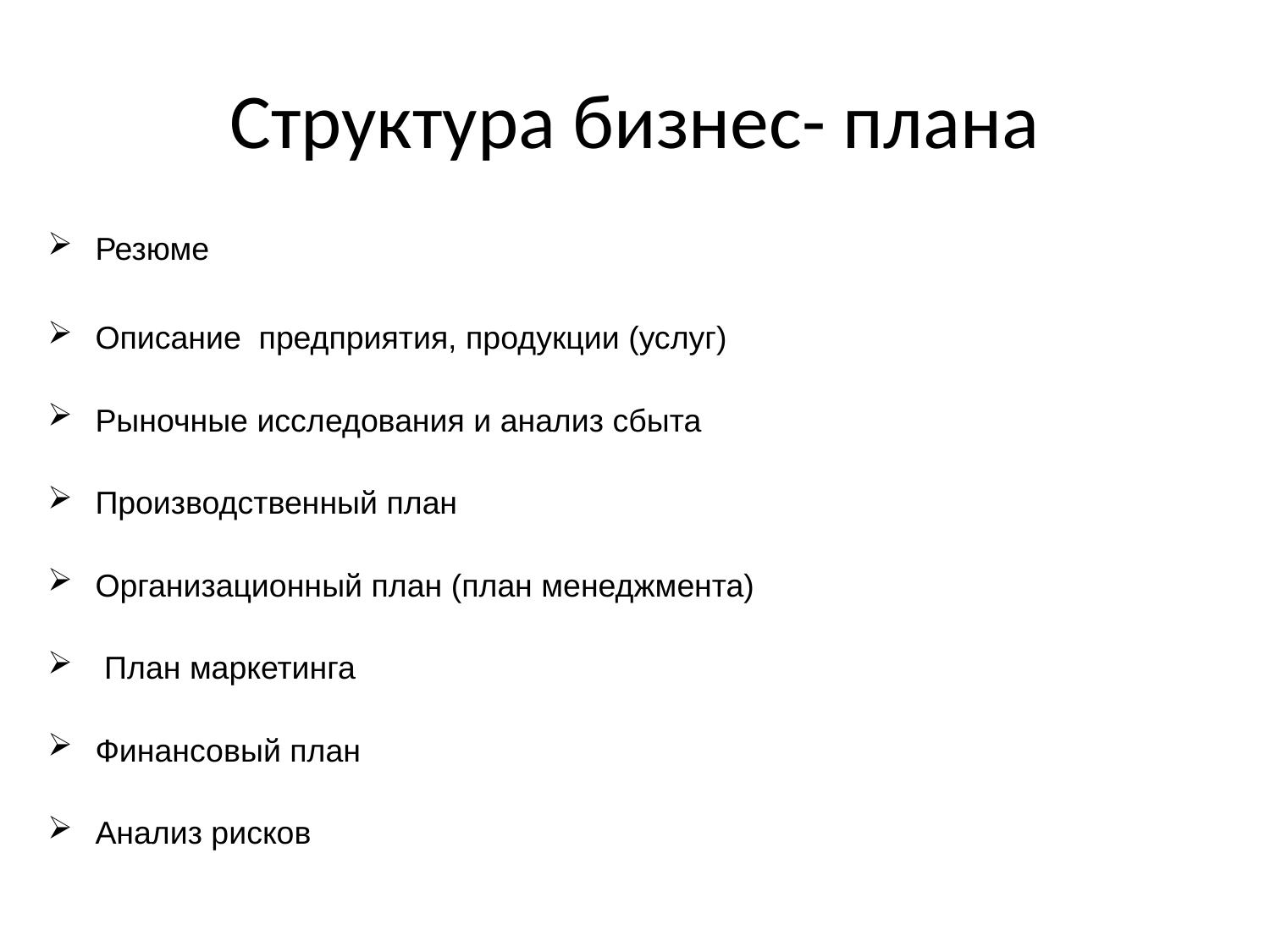

# Структура бизнес- плана
Резюме

Описание  предприятия, продукции (услуг)
Рыночные исследования и анализ сбыта
Производственный план
Организационный план (план менеджмента)
 План маркетинга
Финансовый план
Анализ рисков